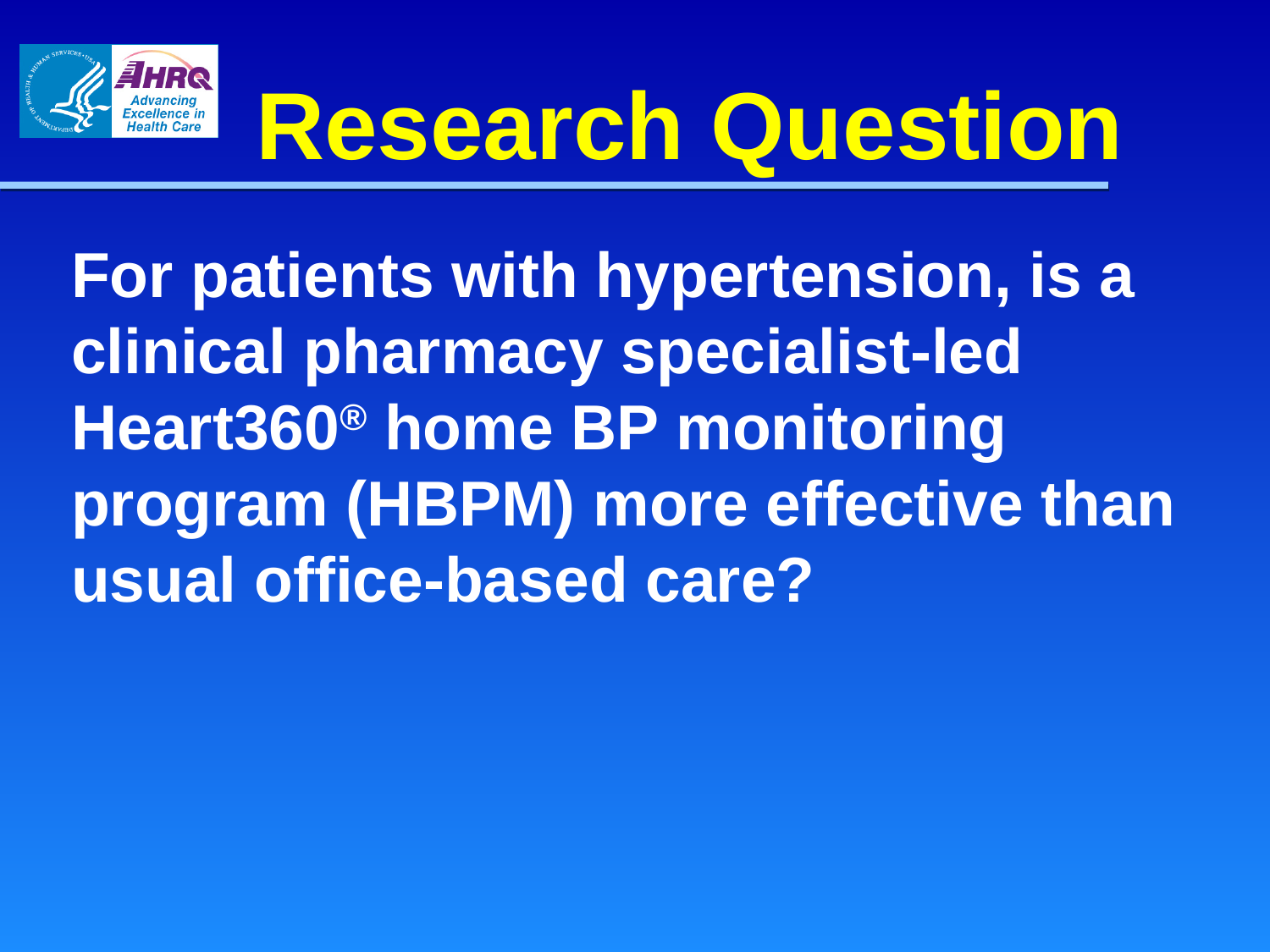

Research Question
For patients with hypertension, is a clinical pharmacy specialist-led Heart360® home BP monitoring program (HBPM) more effective than usual office-based care?